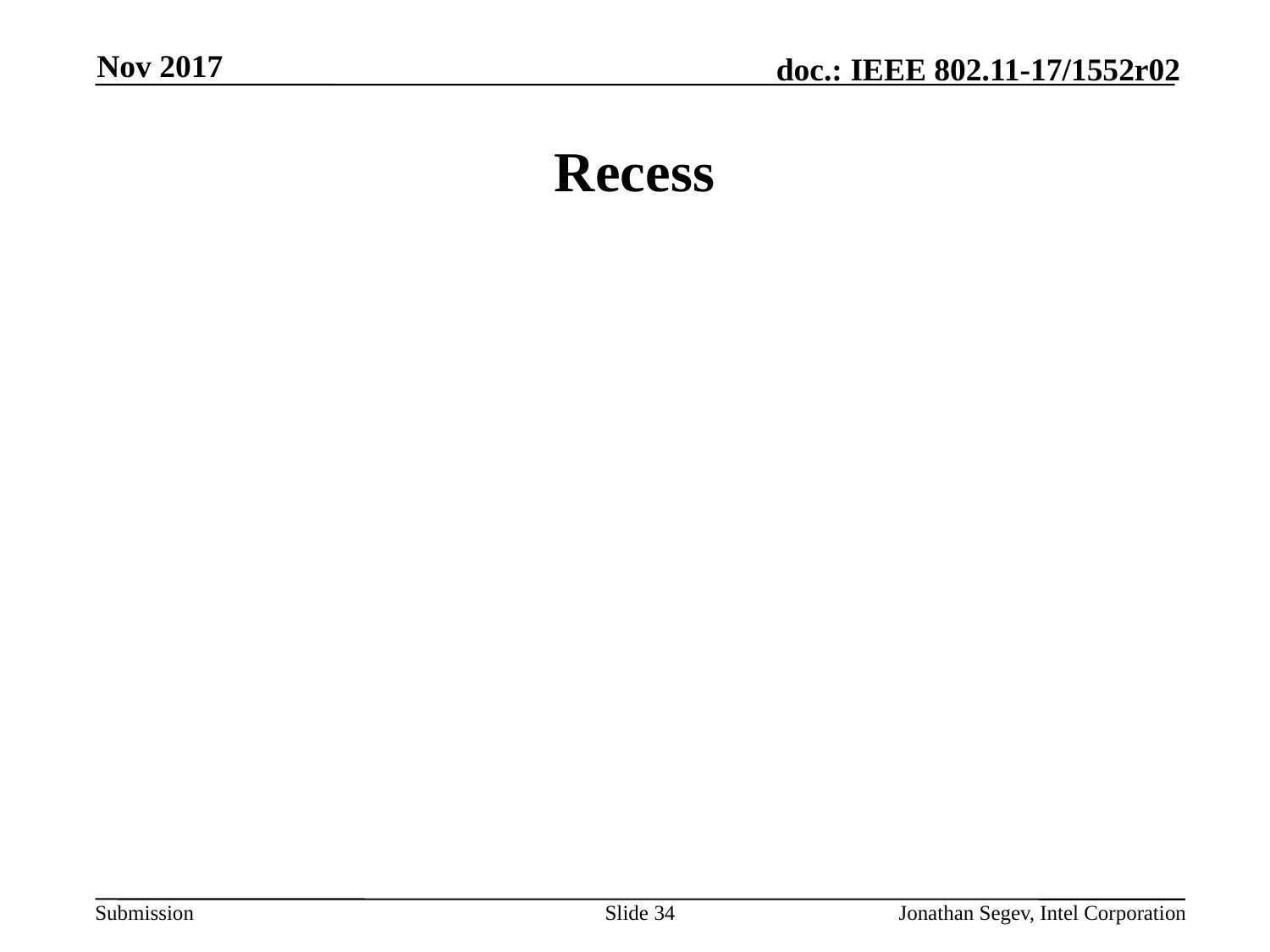

Nov 2017
# Recess

Slide 34
Jonathan Segev, Intel Corporation